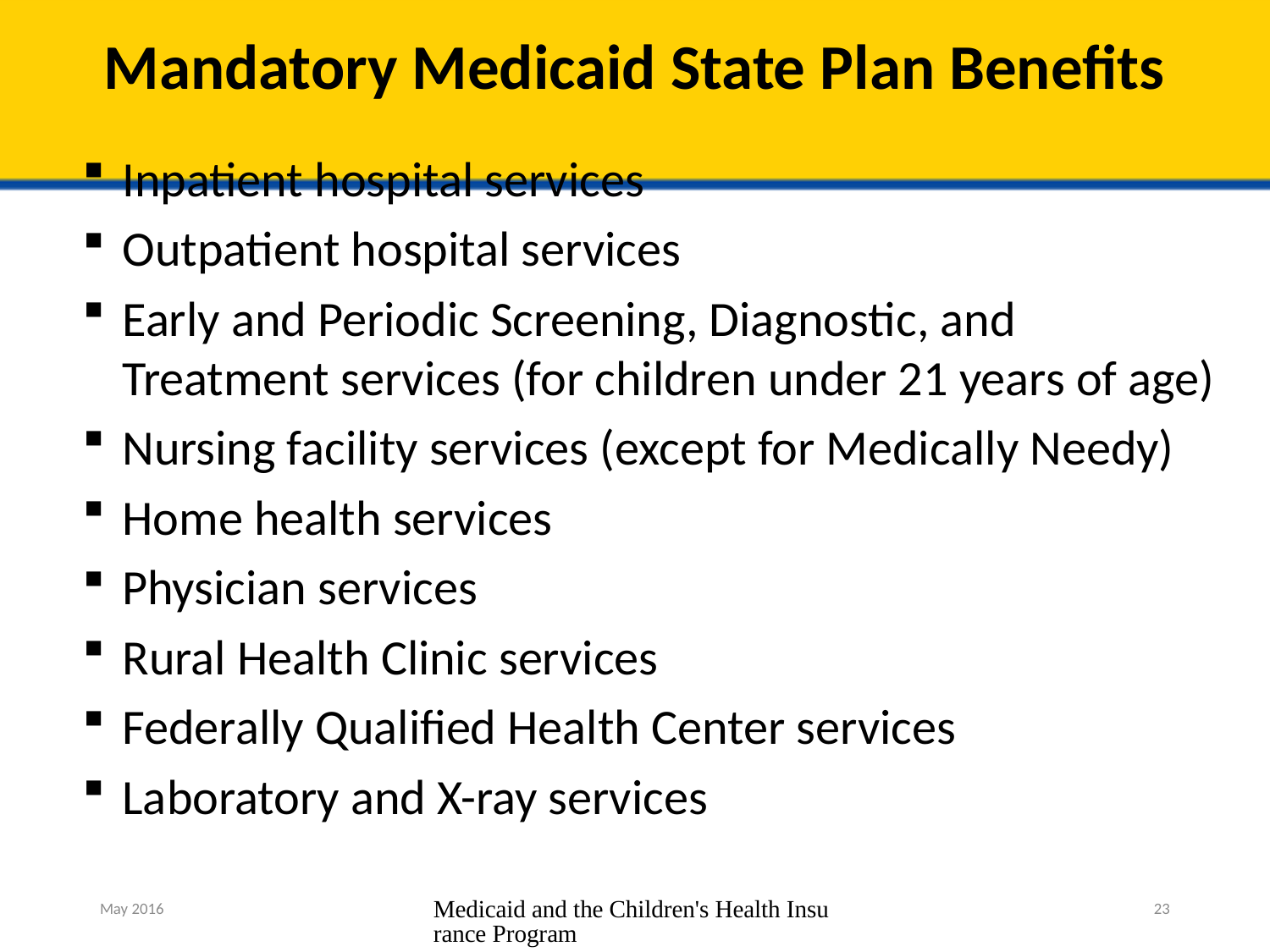

# Mandatory Medicaid State Plan Benefits
Inpatient hospital services
Outpatient hospital services
Early and Periodic Screening, Diagnostic, and Treatment services (for children under 21 years of age)
Nursing facility services (except for Medically Needy)
Home health services
Physician services
Rural Health Clinic services
Federally Qualified Health Center services
Laboratory and X-ray services

May 2016
Medicaid and the Children's Health Insurance Program
23